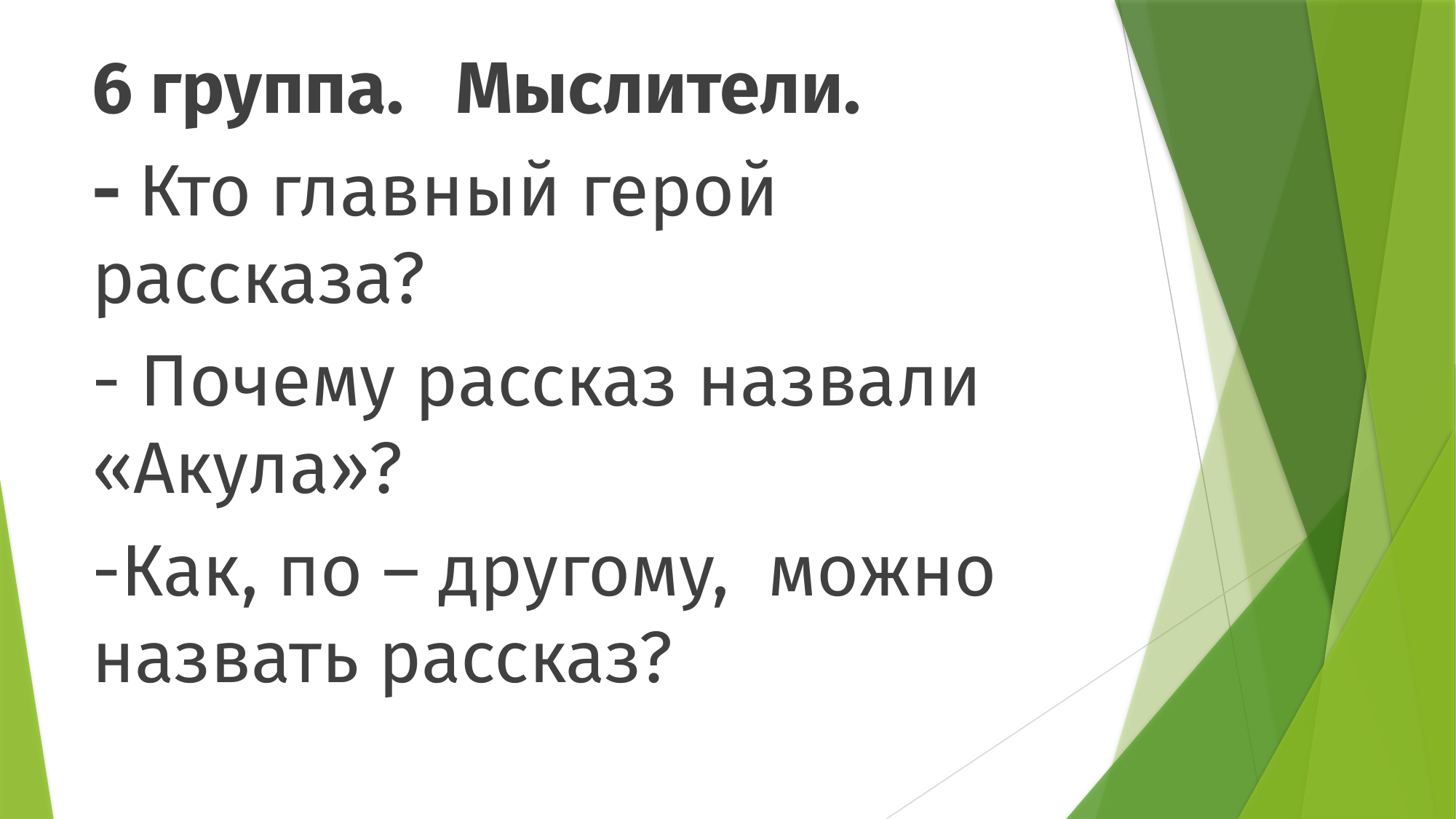

6 группа.   Мыслители.
- Кто главный герой рассказа?
- Почему рассказ назвали  «Акула»?
-Как, по – другому,  можно назвать рассказ?

#